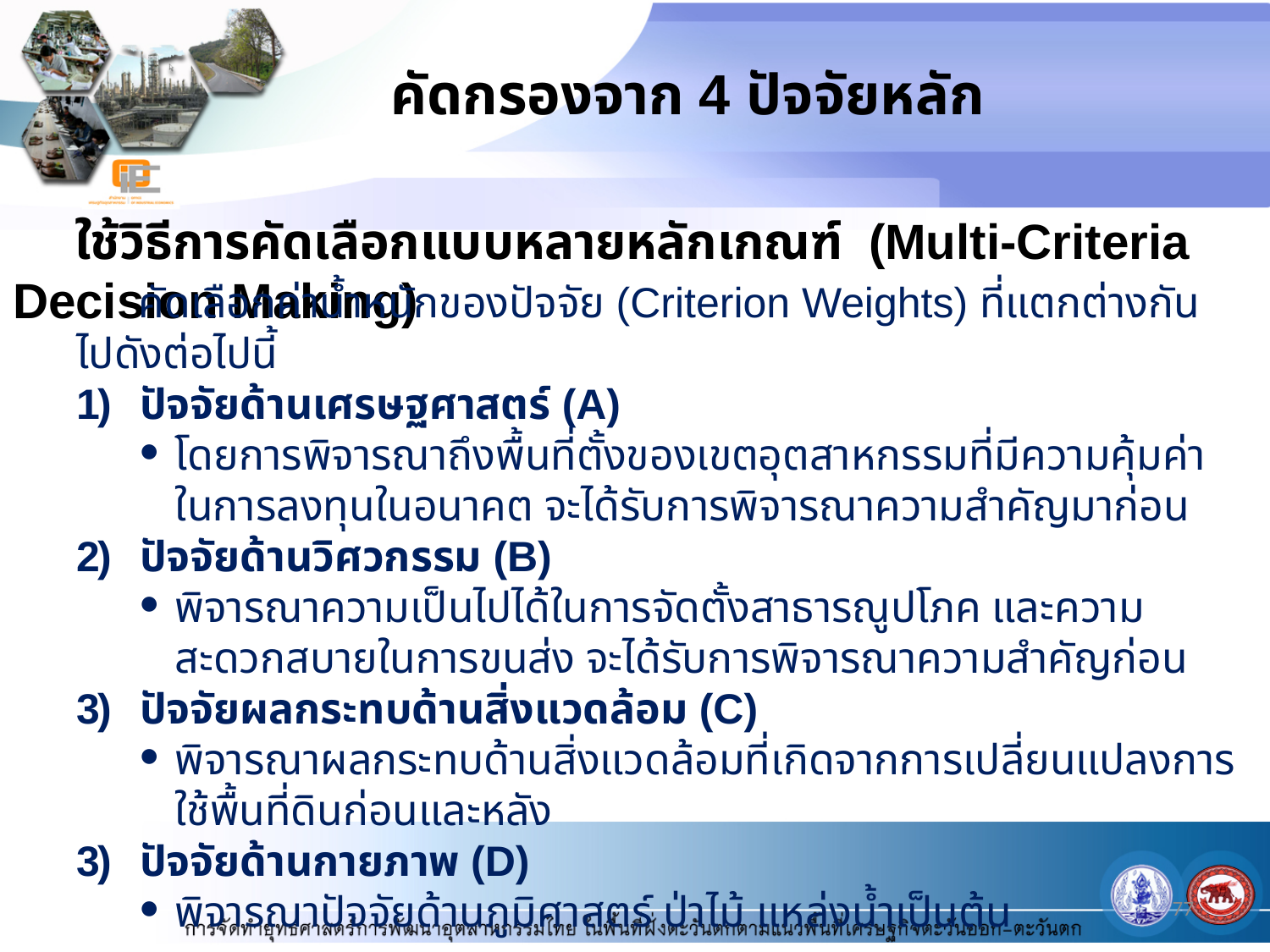

คัดกรองจาก 4 ปัจจัยหลัก
ใช้วิธีการคัดเลือกแบบหลายหลักเกณฑ์  (Multi-Criteria Decision Making)
คัดเลือกค่าน้ำหนักของปัจจัย (Criterion Weights) ที่แตกต่างกันไปดังต่อไปนี้
ปัจจัยด้านเศรษฐศาสตร์ (A)
โดยการพิจารณาถึงพื้นที่ตั้งของเขตอุตสาหกรรมที่มีความคุ้มค่าในการลงทุนในอนาคต จะได้รับการพิจารณาความสำคัญมาก่อน
ปัจจัยด้านวิศวกรรม (B)
พิจารณาความเป็นไปได้ในการจัดตั้งสาธารณูปโภค และความสะดวกสบายในการขนส่ง จะได้รับการพิจารณาความสำคัญก่อน
ปัจจัยผลกระทบด้านสิ่งแวดล้อม (C)
พิจารณาผลกระทบด้านสิ่งแวดล้อมที่เกิดจากการเปลี่ยนแปลงการใช้พื้นที่ดินก่อนและหลัง
ปัจจัยด้านกายภาพ (D)
พิจารณาปัจจัยด้านภูมิศาสตร์ ป่าไม้ แหล่งน้ำเป็นต้น
77